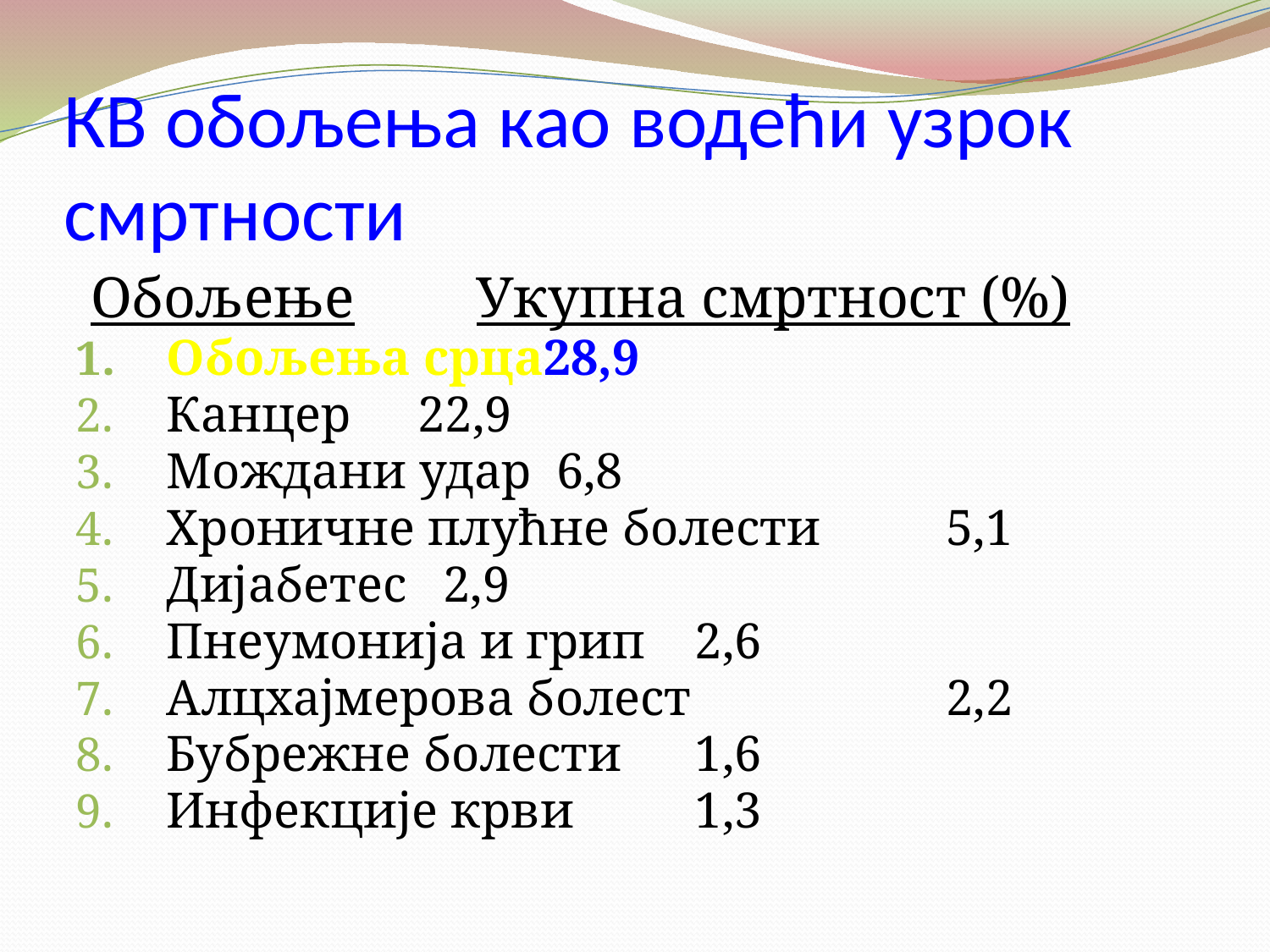

# КВ обољења као водећи узрок смртности
 Обољење			    Укупна смртност (%)
Обољења срца			28,9
Канцер					22,9
Мождани удар			 6,8
Хроничне плућне болести		  5,1
Дијабетес				  2,9
Пнеумонија и грип			  2,6
Алцхајмерова болест                	  2,2
Бубрежне болести			  1,6
Инфекције крви			  1,3